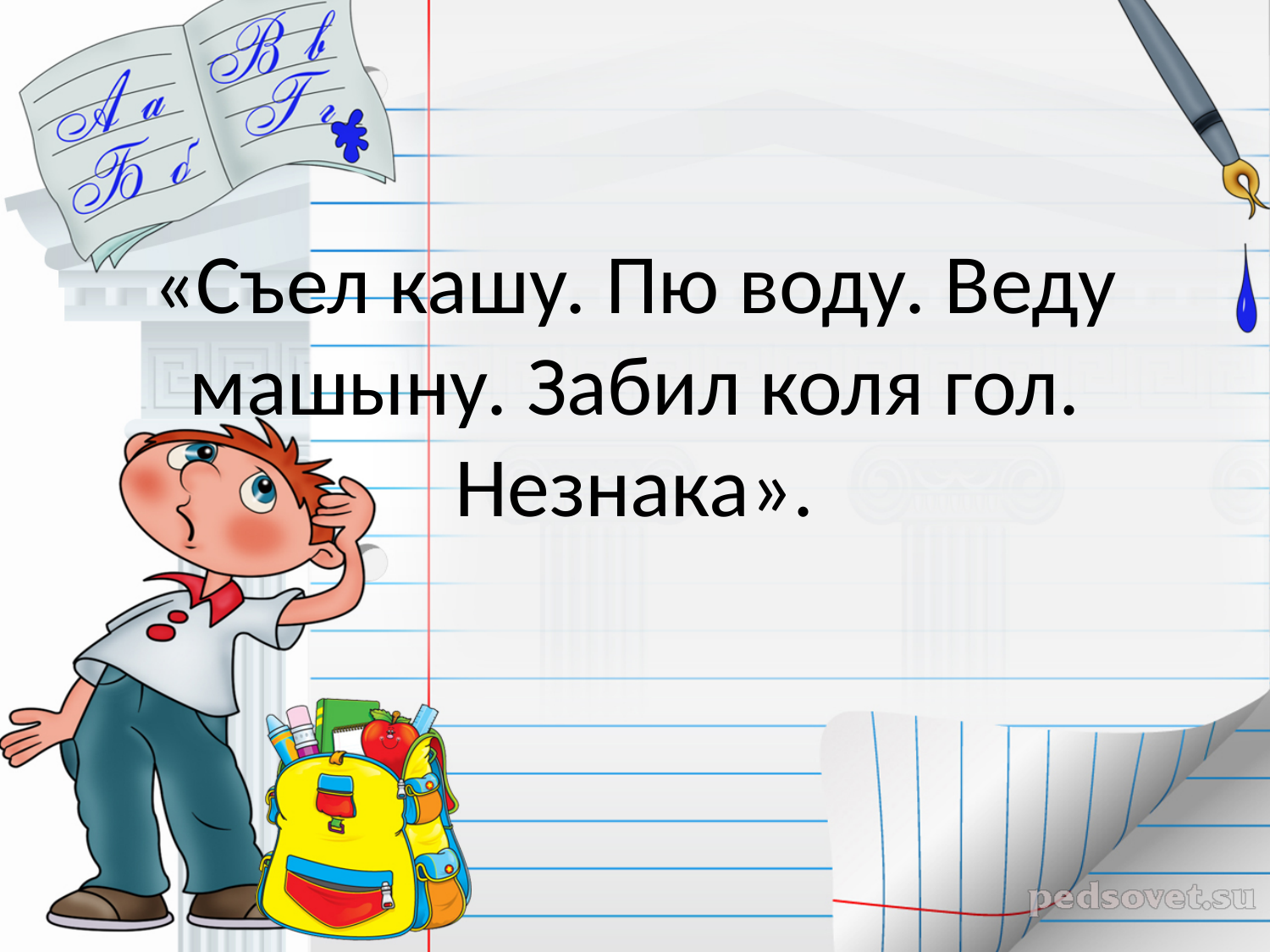

# «Съел кашу. Пю воду. Веду машыну. Забил коля гол. Незнака».